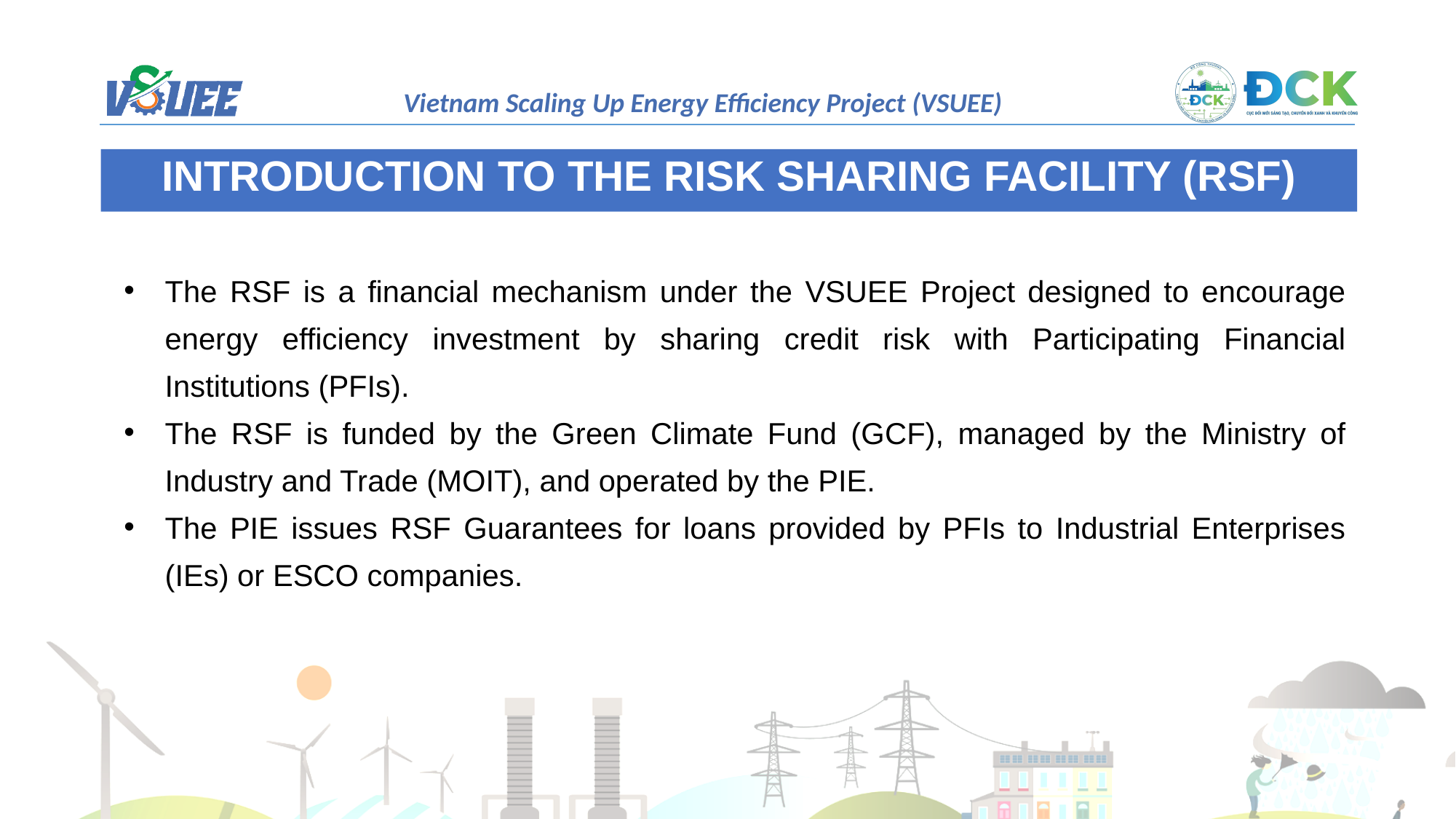

INTRODUCTION TO THE RISK SHARING FACILITY (RSF)
The RSF is a financial mechanism under the VSUEE Project designed to encourage energy efficiency investment by sharing credit risk with Participating Financial Institutions (PFIs).
The RSF is funded by the Green Climate Fund (GCF), managed by the Ministry of Industry and Trade (MOIT), and operated by the PIE.
The PIE issues RSF Guarantees for loans provided by PFIs to Industrial Enterprises (IEs) or ESCO companies.